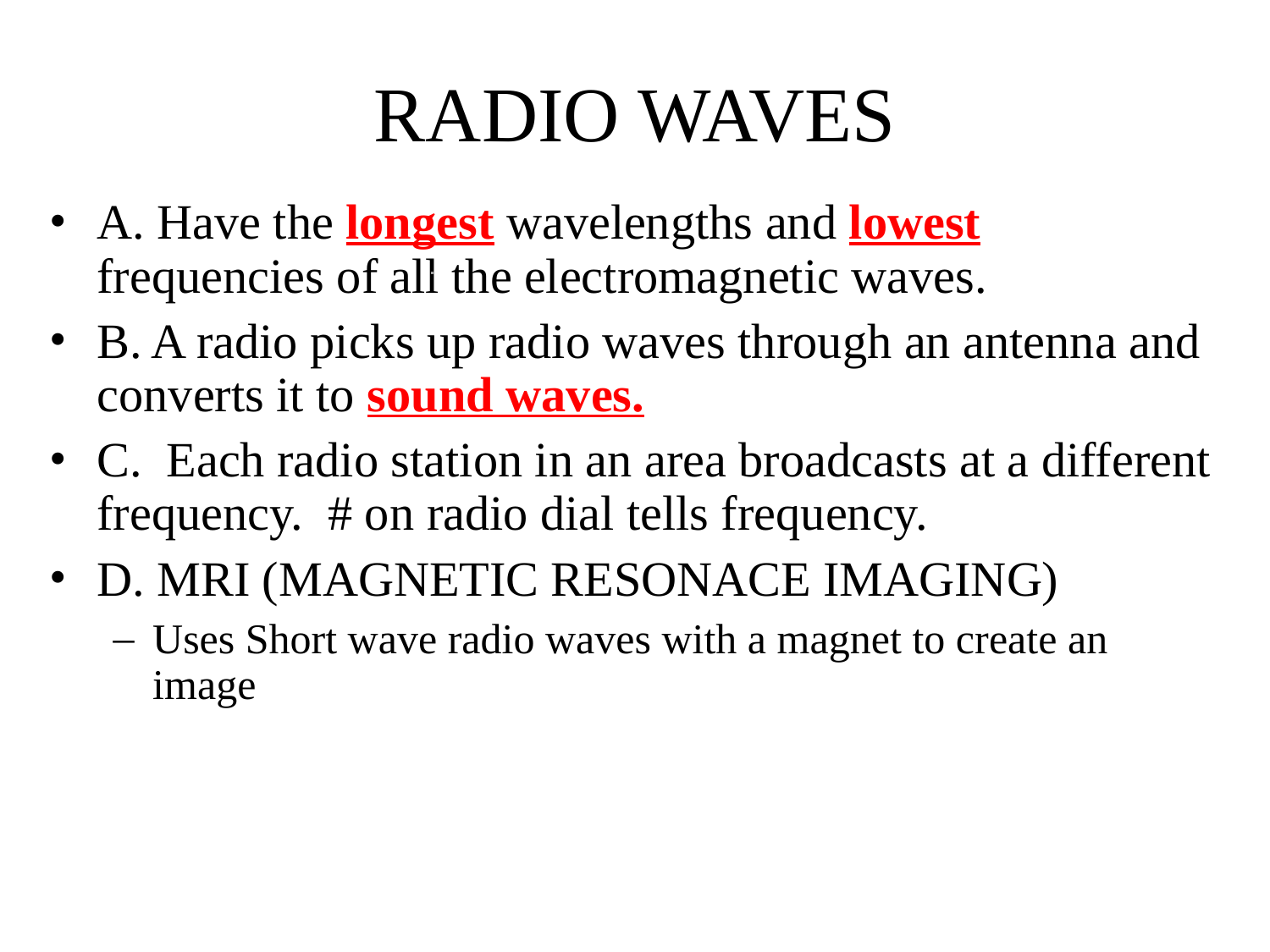

# RADIO WAVES
A. Have the longest wavelengths and lowest frequencies of all the electromagnetic waves.
B. A radio picks up radio waves through an antenna and converts it to sound waves.
C.  Each radio station in an area broadcasts at a different frequency.  # on radio dial tells frequency.
D. MRI (MAGNETIC RESONACE IMAGING)
Uses Short wave radio waves with a magnet to create an image